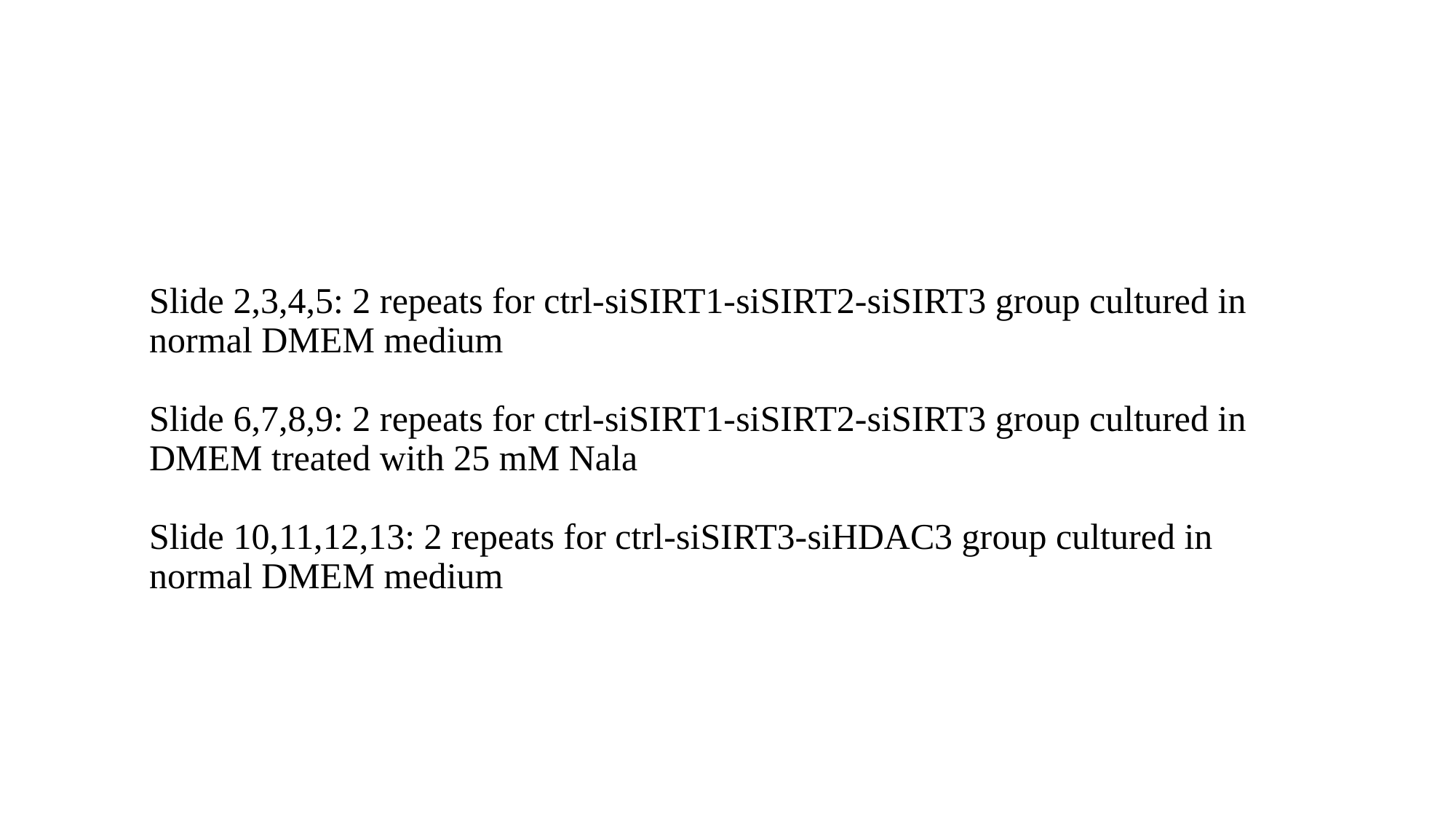

# Slide 2,3,4,5: 2 repeats for ctrl-siSIRT1-siSIRT2-siSIRT3 group cultured in normal DMEM medium Slide 6,7,8,9: 2 repeats for ctrl-siSIRT1-siSIRT2-siSIRT3 group cultured in DMEM treated with 25 mM Nala Slide 10,11,12,13: 2 repeats for ctrl-siSIRT3-siHDAC3 group cultured in normal DMEM medium